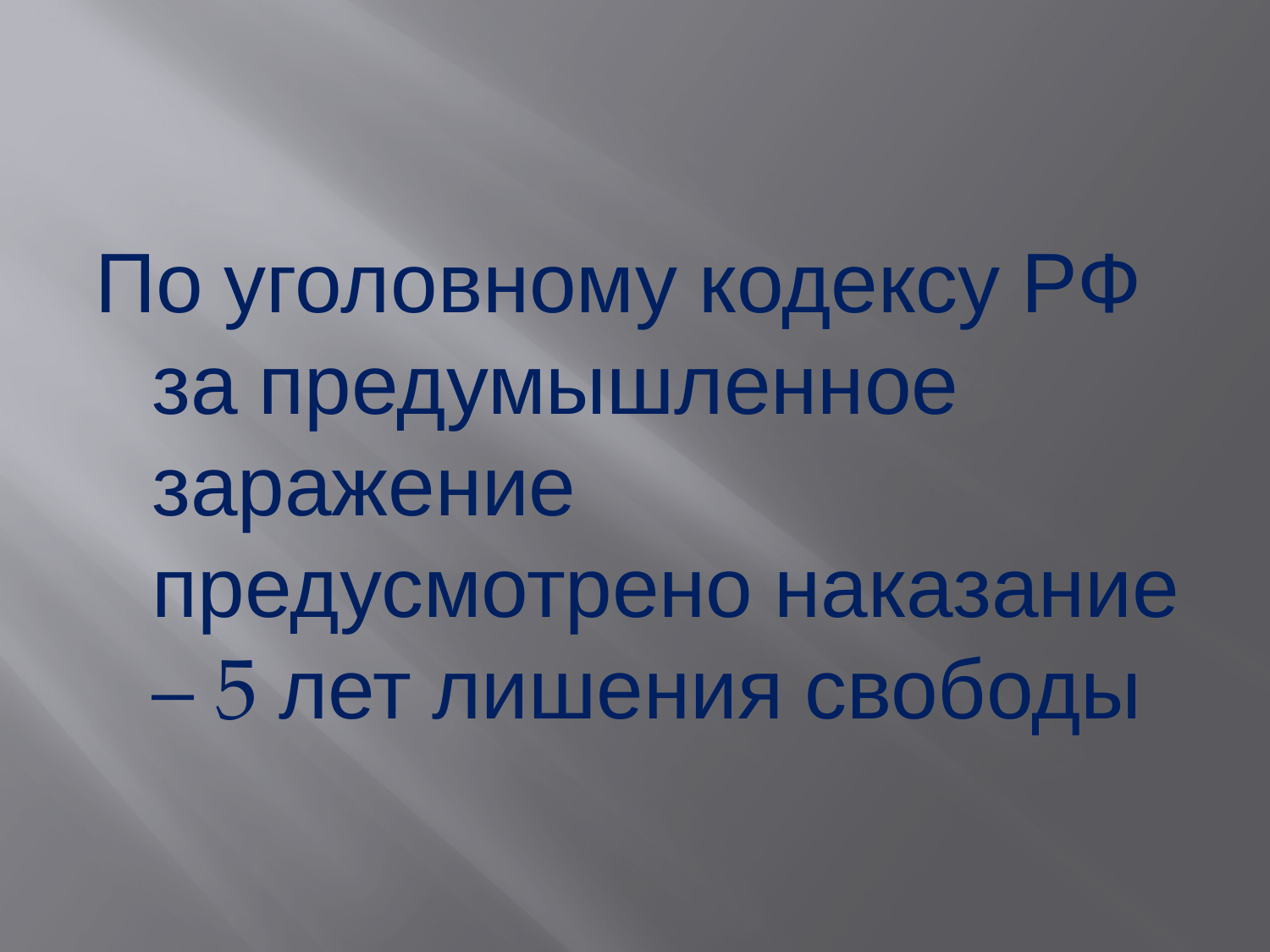

#
По уголовному кодексу РФ за предумышленное заражение предусмотрено наказание – 5 лет лишения свободы